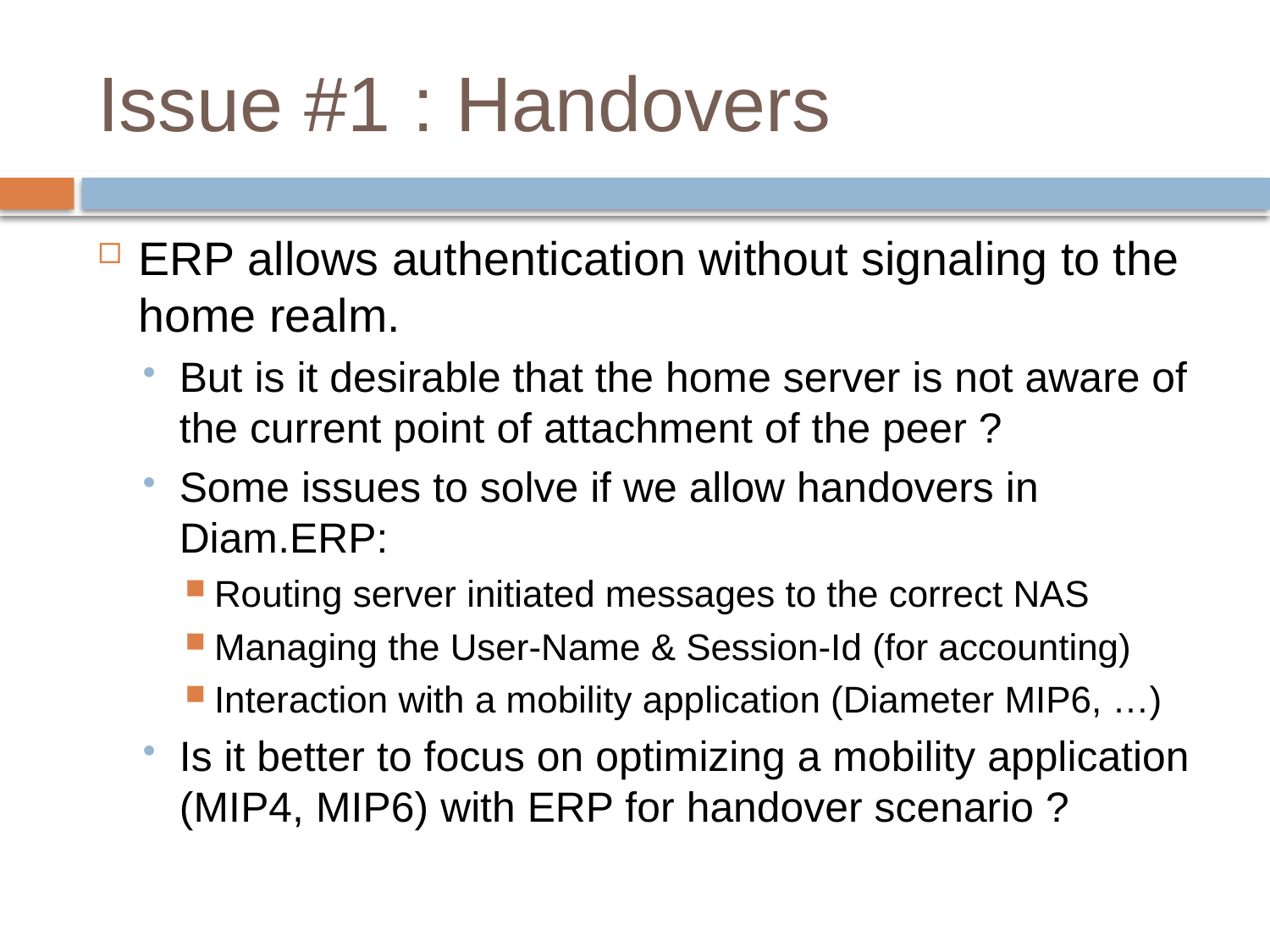

# Issue #1 : Handovers
ERP allows authentication without signaling to the home realm.
But is it desirable that the home server is not aware of the current point of attachment of the peer ?
Some issues to solve if we allow handovers in Diam.ERP:
Routing server initiated messages to the correct NAS
Managing the User-Name & Session-Id (for accounting)
Interaction with a mobility application (Diameter MIP6, …)
Is it better to focus on optimizing a mobility application (MIP4, MIP6) with ERP for handover scenario ?